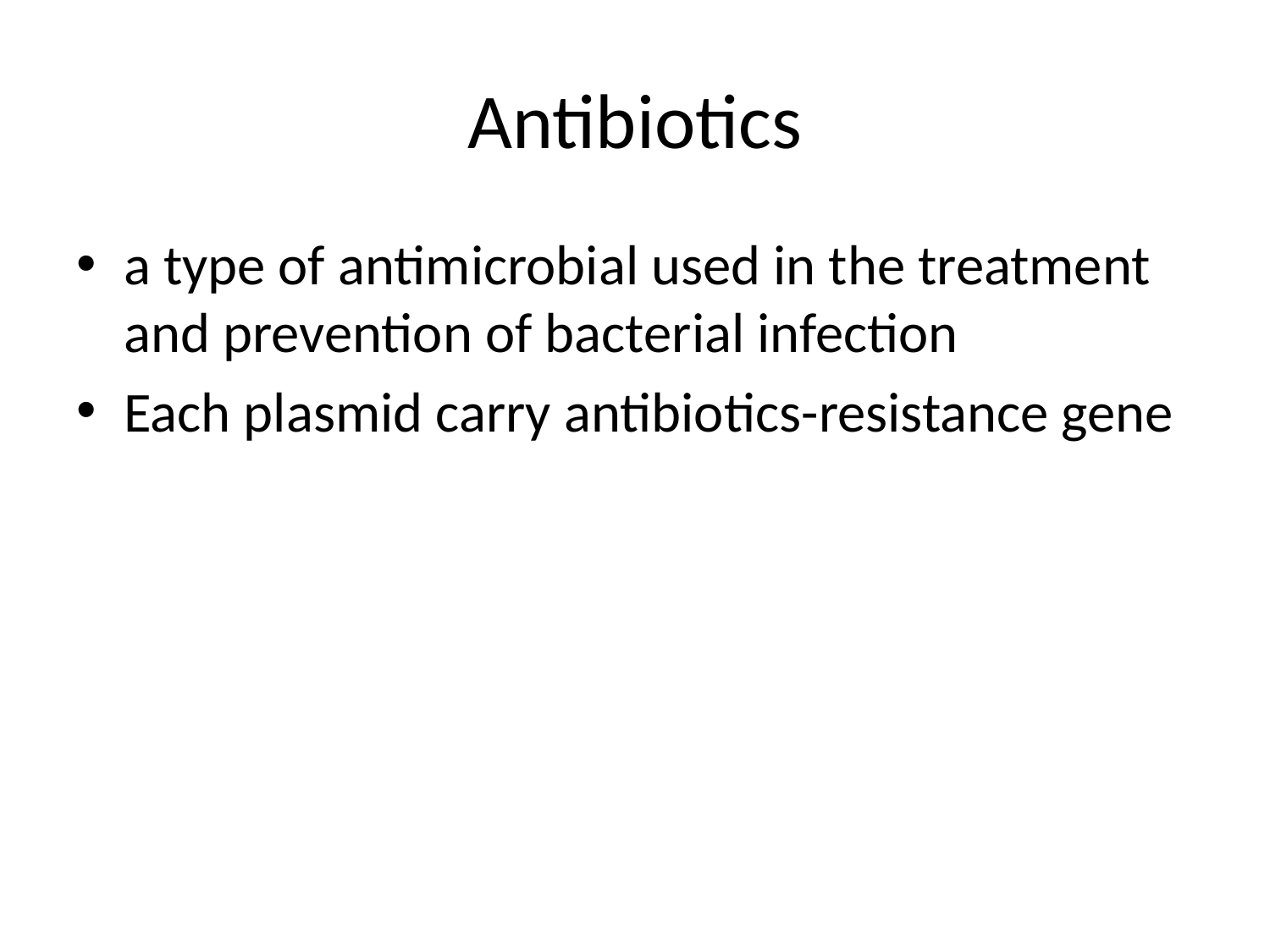

# Antibiotics
a type of antimicrobial used in the treatment and prevention of bacterial infection
Each plasmid carry antibiotics-resistance gene